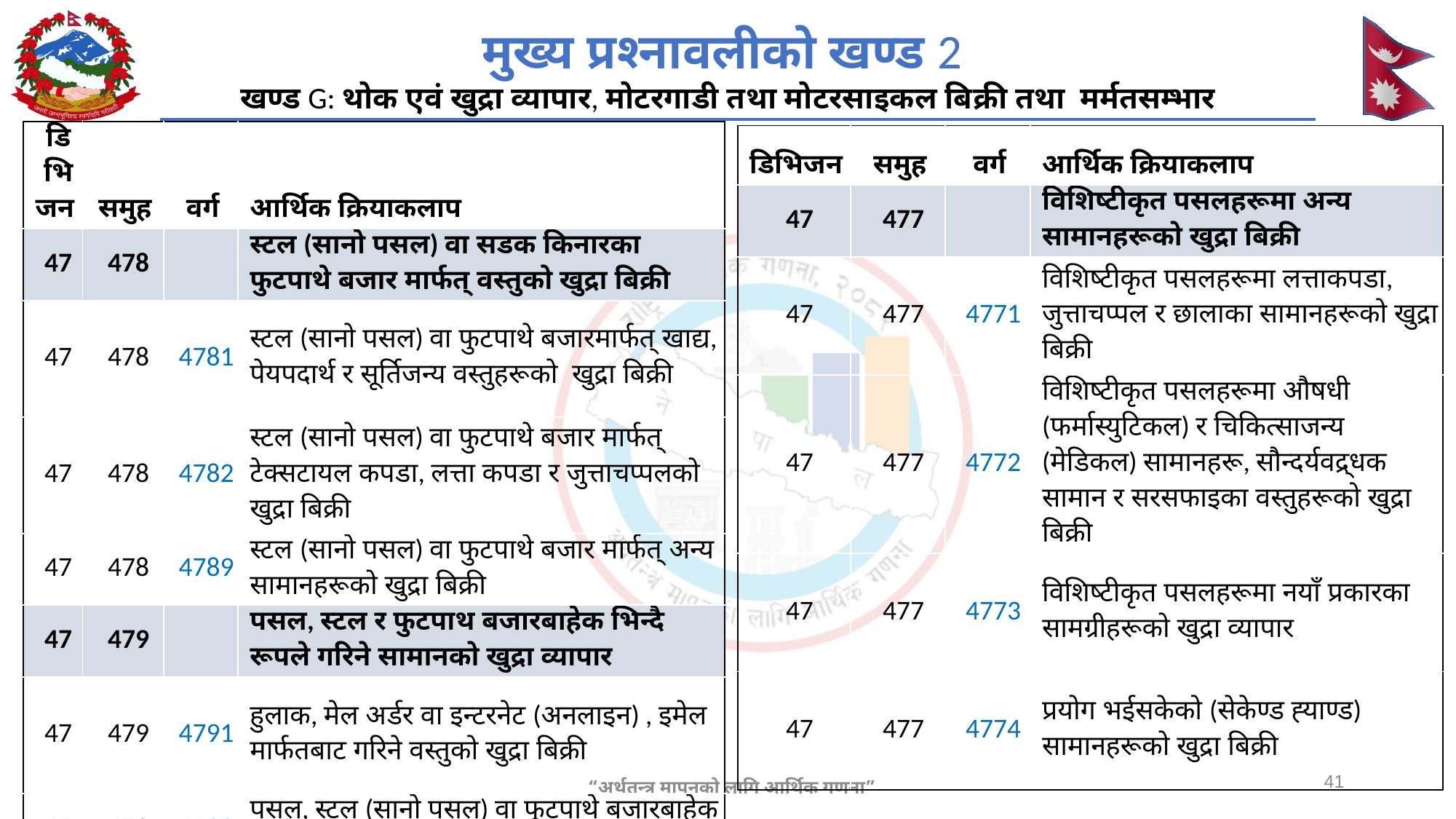

# मुख्य प्रश्नावलीको खण्ड 2 खण्ड G: थोक एवं खुद्रा व्यापार, मोटरगाडी तथा मोटरसाइकल बिक्री तथा  मर्मतसम्भार
| डिभिजन | समुह | वर्ग | आर्थिक क्रियाकलाप |
| --- | --- | --- | --- |
| 47 | 478 |  | स्टल (सानो पसल) वा सडक किनारका फुटपाथे बजार मार्फत् वस्तुको खुद्रा बिक्री |
| 47 | 478 | 4781 | स्टल (सानो पसल) वा फुटपाथे बजारमार्फत् खाद्य, पेयपदार्थ र सूर्तिजन्य वस्तुहरूको खुद्रा बिक्री |
| 47 | 478 | 4782 | स्टल (सानो पसल) वा फुटपाथे बजार मार्फत् टेक्सटायल कपडा, लत्ता कपडा र जुत्ताचप्पलको खुद्रा बिक्री |
| 47 | 478 | 4789 | स्टल (सानो पसल) वा फुटपाथे बजार मार्फत् अन्य सामानहरूको खुद्रा बिक्री |
| 47 | 479 |  | पसल, स्टल र फुटपाथ बजारबाहेक भिन्दै रूपले गरिने सामानको खुद्रा व्यापार |
| 47 | 479 | 4791 | हुलाक, मेल अर्डर वा इन्टरनेट (अनलाइन) , इमेल मार्फतबाट गरिने वस्तुको खुद्रा बिक्री |
| 47 | 479 | 4799 | पसल, स्टल (सानो पसल) वा फुटपाथे बजारबाहेक अन्य खुद्रा बिक्री |
| डिभिजन | समुह | वर्ग | आर्थिक क्रियाकलाप |
| --- | --- | --- | --- |
| 47 | 477 |  | विशिष्टीकृत पसलहरूमा अन्य सामानहरूको खुद्रा बिक्री |
| 47 | 477 | 4771 | विशिष्टीकृत पसलहरूमा लत्ताकपडा, जुत्ताचप्पल र छालाका सामानहरूको खुद्रा बिक्री |
| 47 | 477 | 4772 | विशिष्टीकृत पसलहरूमा औषधी (फर्मास्युटिकल) र चिकित्साजन्य (मेडिकल) सामानहरू, सौन्दर्यवद्र्धक सामान र सरसफाइका वस्तुहरूको खुद्रा बिक्री |
| 47 | 477 | 4773 | विशिष्टीकृत पसलहरूमा नयाँ प्रकारका सामग्रीहरूको खुद्रा व्यापार |
| 47 | 477 | 4774 | प्रयोग भईसकेको (सेकेण्ड ह्याण्ड) सामानहरूको खुद्रा बिक्री |
41
“अर्थतन्त्र मापनको लागि आर्थिक गणना”